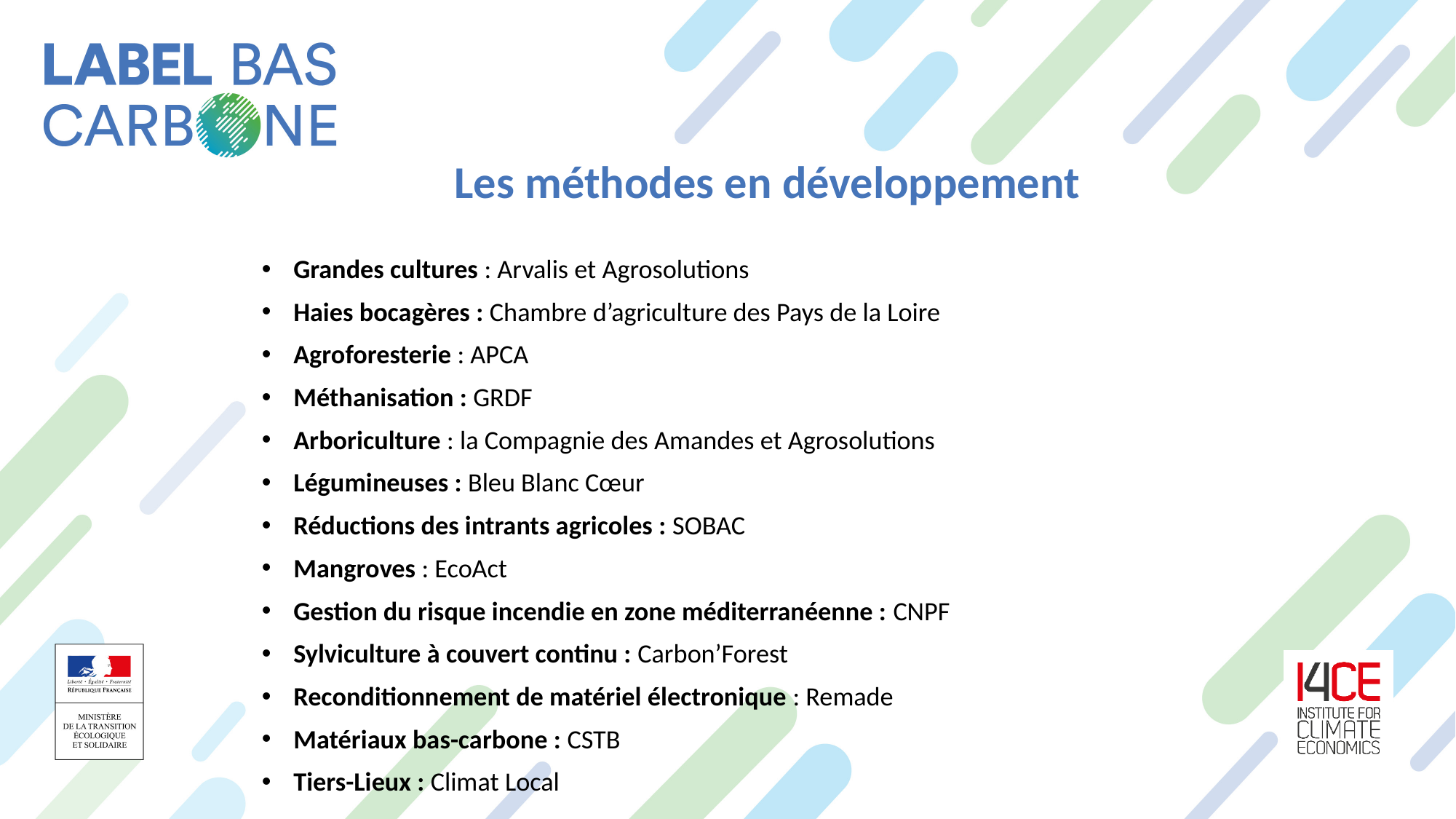

Les méthodes en développement

Grandes cultures : Arvalis et Agrosolutions
Haies bocagères : Chambre d’agriculture des Pays de la Loire
Agroforesterie : APCA
Méthanisation : GRDF
Arboriculture : la Compagnie des Amandes et Agrosolutions
Légumineuses : Bleu Blanc Cœur
Réductions des intrants agricoles : SOBAC
Mangroves : EcoAct
Gestion du risque incendie en zone méditerranéenne : CNPF
Sylviculture à couvert continu : Carbon’Forest
Reconditionnement de matériel électronique : Remade
Matériaux bas-carbone : CSTB
Tiers-Lieux : Climat Local